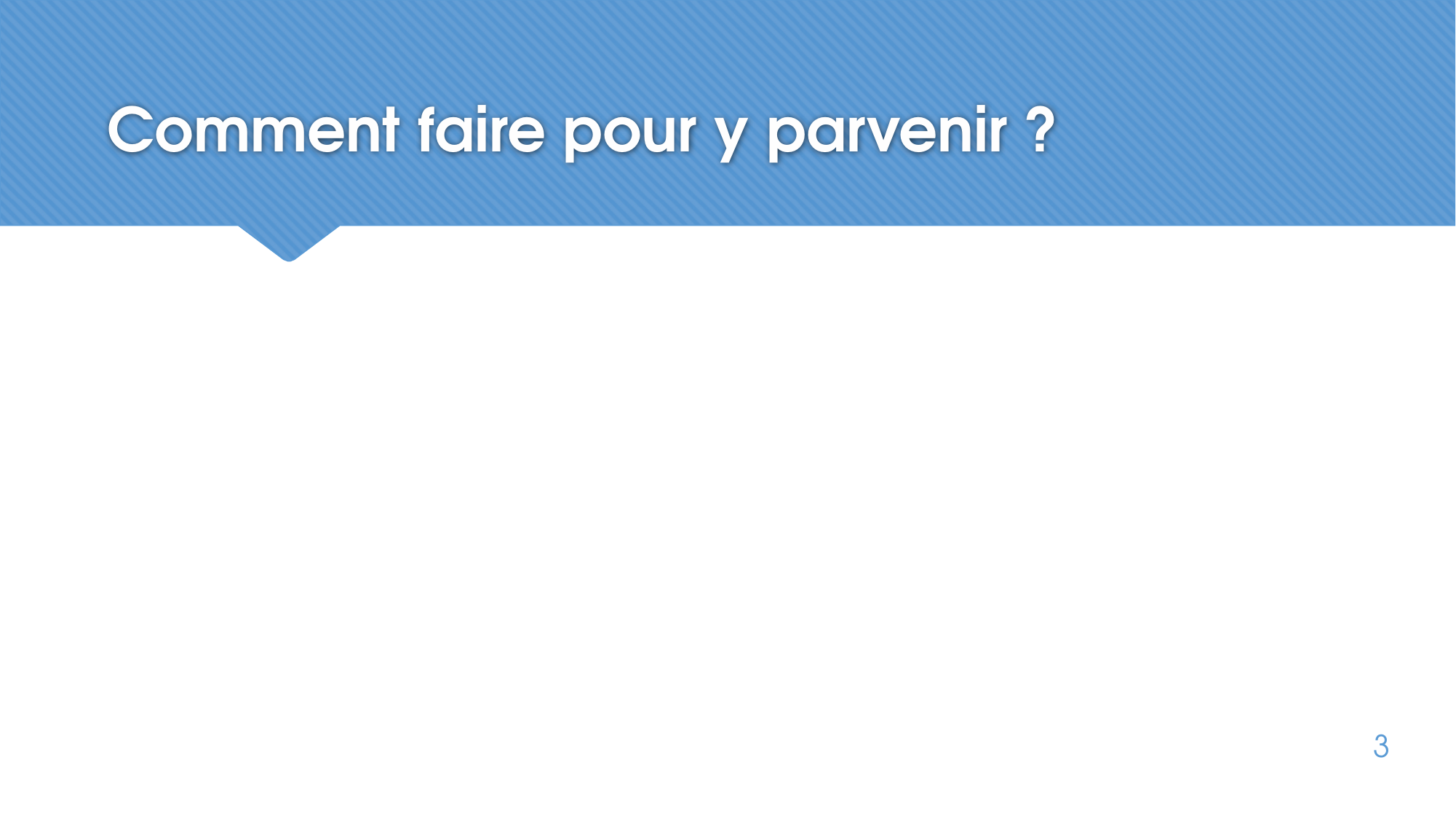

# Comment faire pour y parvenir ?
3